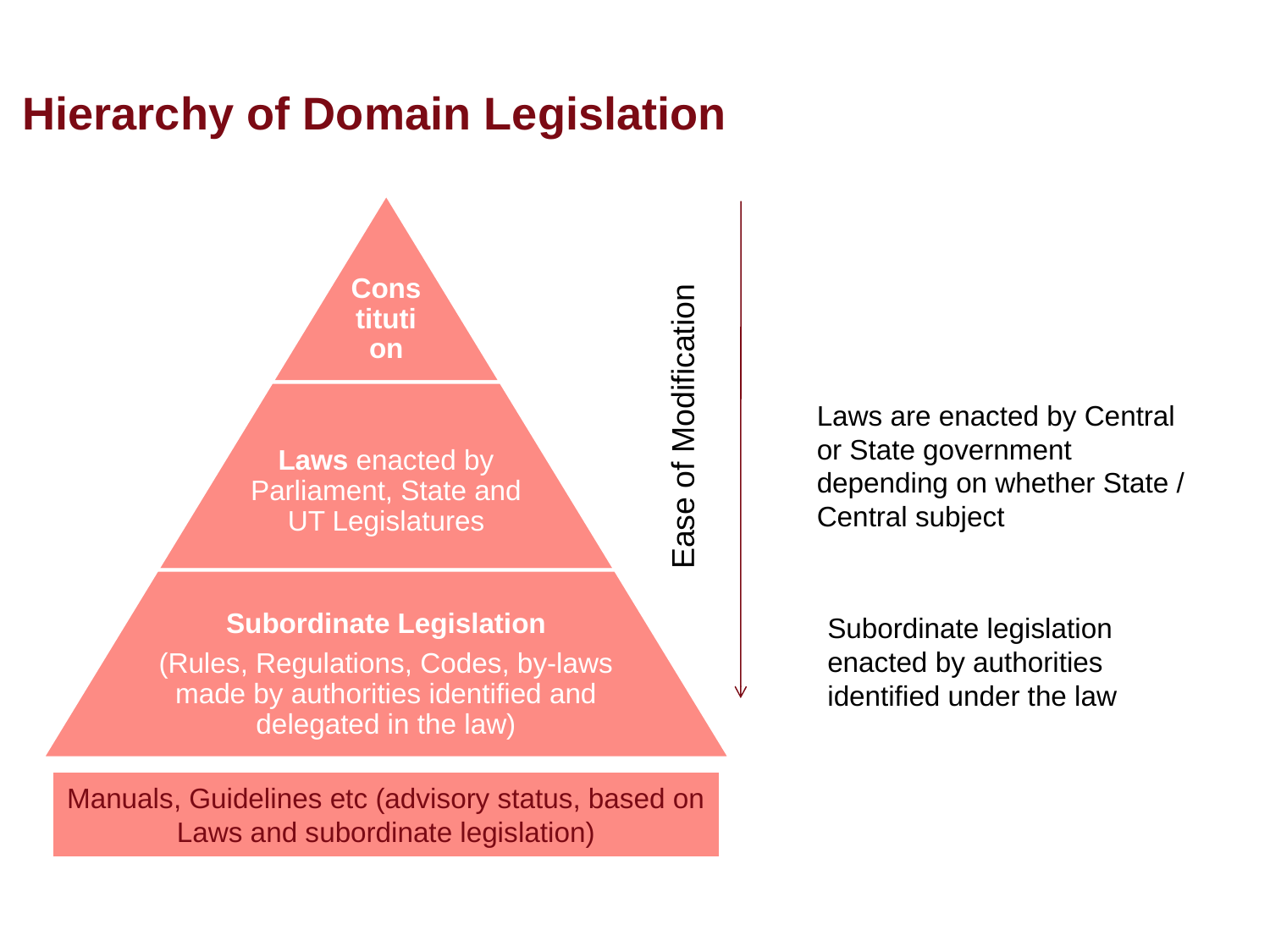

# Hierarchy of Domain Legislation
Constitution
Laws enacted by Parliament, State and UT Legislatures
Subordinate Legislation
(Rules, Regulations, Codes, by-laws made by authorities identified and delegated in the law)
Laws are enacted by Central or State government depending on whether State / Central subject
Ease of Modification
Subordinate legislation enacted by authorities identified under the law
Manuals, Guidelines etc (advisory status, based on Laws and subordinate legislation)